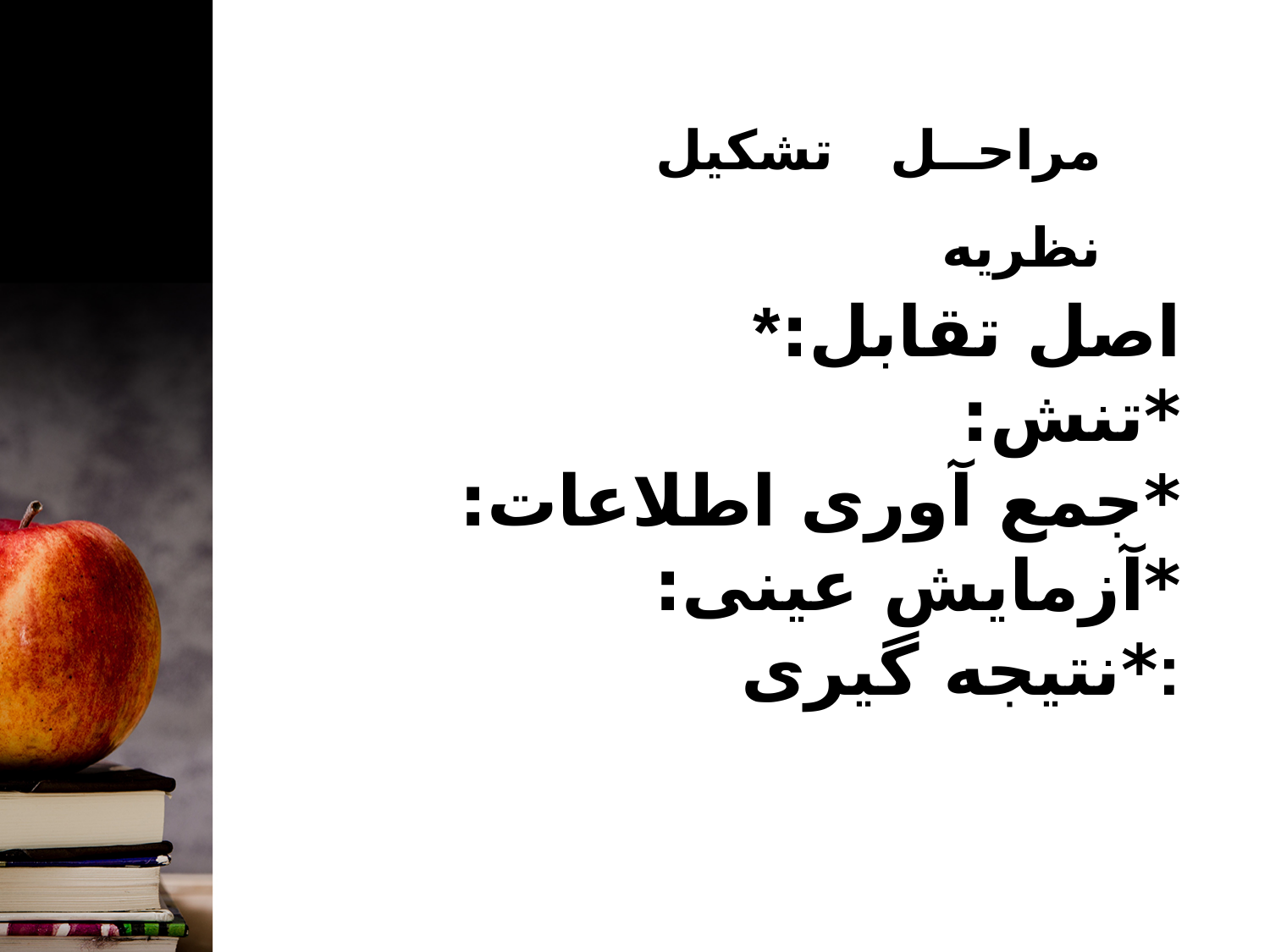

مراحل تشکیل نظریه

# *اصل تقابل: *تنش: *جمع آوری اطلاعات: *آزمایش عینی: *نتیجه گیری: